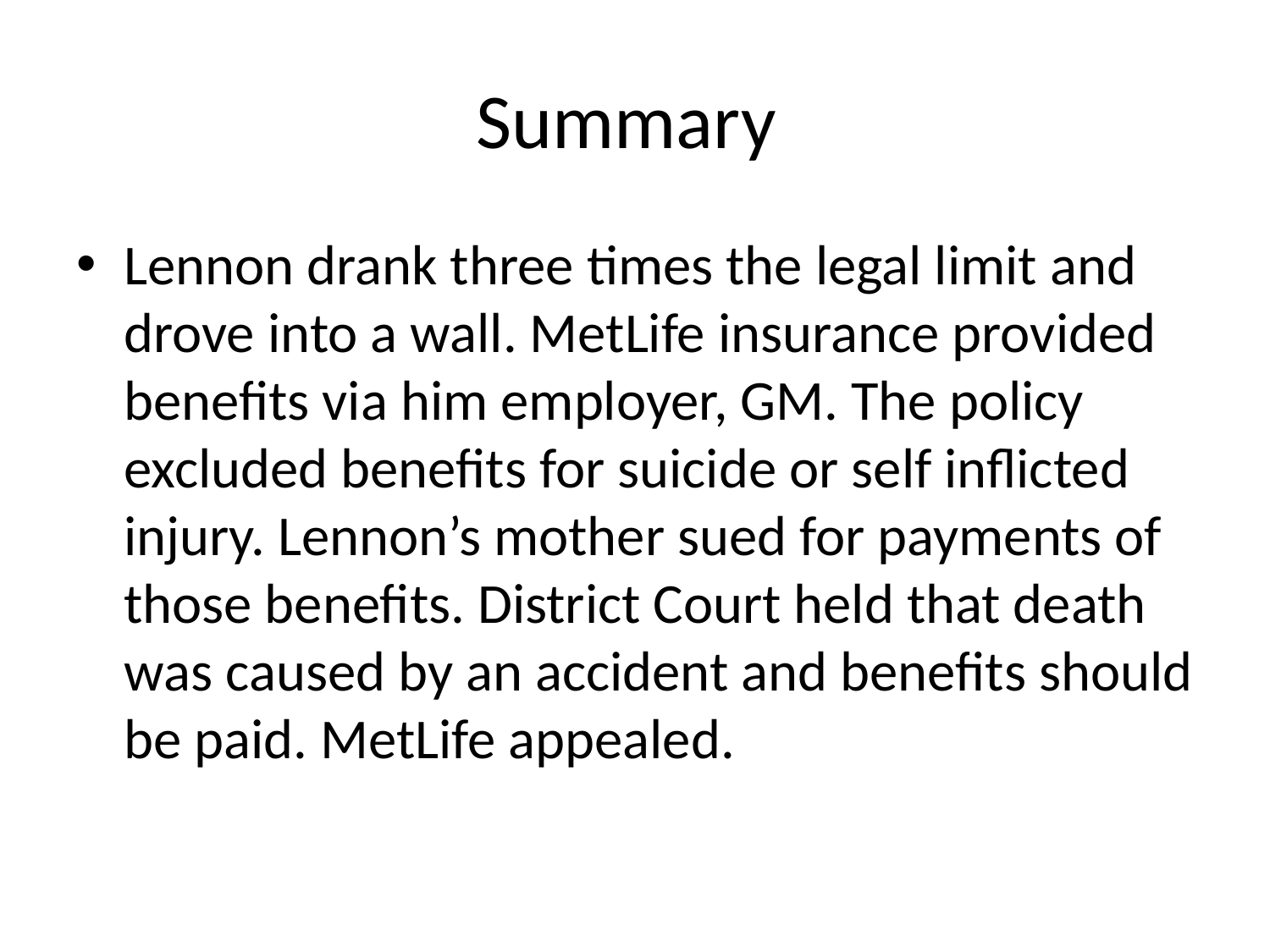

# Summary
Lennon drank three times the legal limit and drove into a wall. MetLife insurance provided benefits via him employer, GM. The policy excluded benefits for suicide or self inflicted injury. Lennon’s mother sued for payments of those benefits. District Court held that death was caused by an accident and benefits should be paid. MetLife appealed.